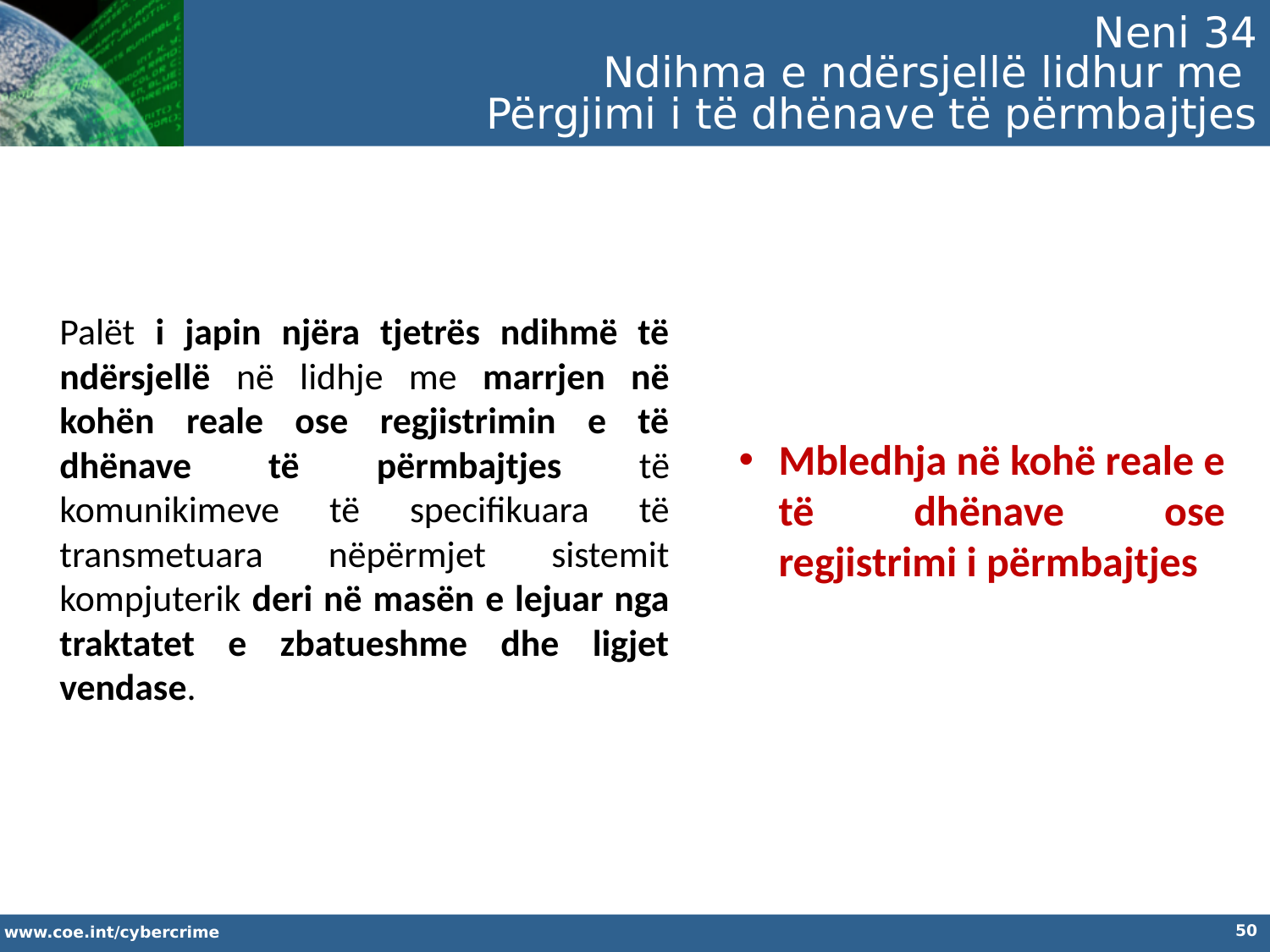

Neni 34
Ndihma e ndërsjellë lidhur me
Përgjimi i të dhënave të përmbajtjes
Palët i japin njëra tjetrës ndihmë të ndërsjellë në lidhje me marrjen në kohën reale ose regjistrimin e të dhënave të përmbajtjes të komunikimeve të specifikuara të transmetuara nëpërmjet sistemit kompjuterik deri në masën e lejuar nga traktatet e zbatueshme dhe ligjet vendase.
Mbledhja në kohë reale e të dhënave ose regjistrimi i përmbajtjes
50